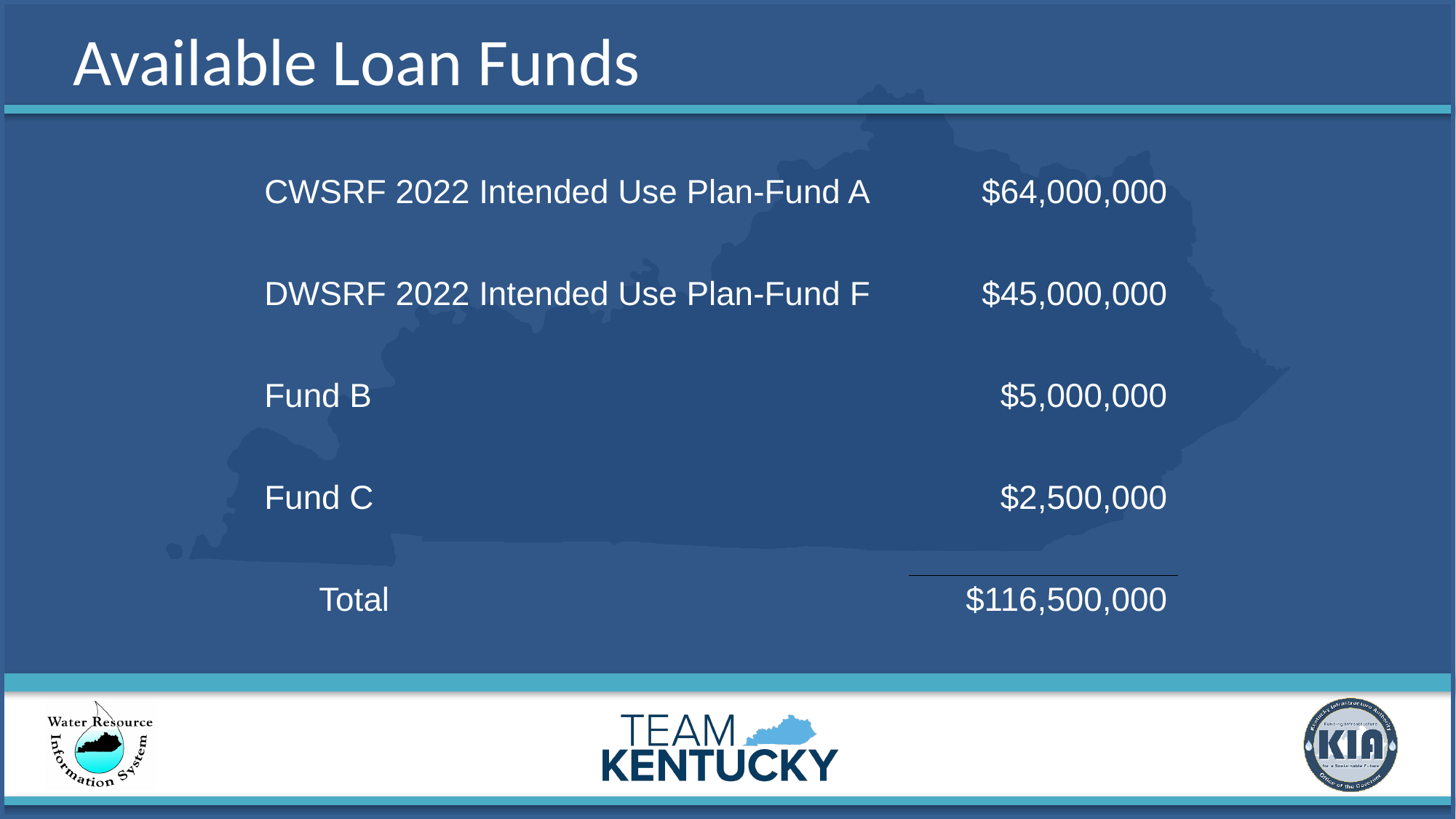

# Available Loan Funds
| CWSRF 2022 Intended Use Plan-Fund A | $64,000,000 |
| --- | --- |
|  |  |
| DWSRF 2022 Intended Use Plan-Fund F | $45,000,000 |
|  |  |
| Fund B | $5,000,000 |
|  |  |
| Fund C | $2,500,000 |
|  |  |
| Total | $116,500,000 |